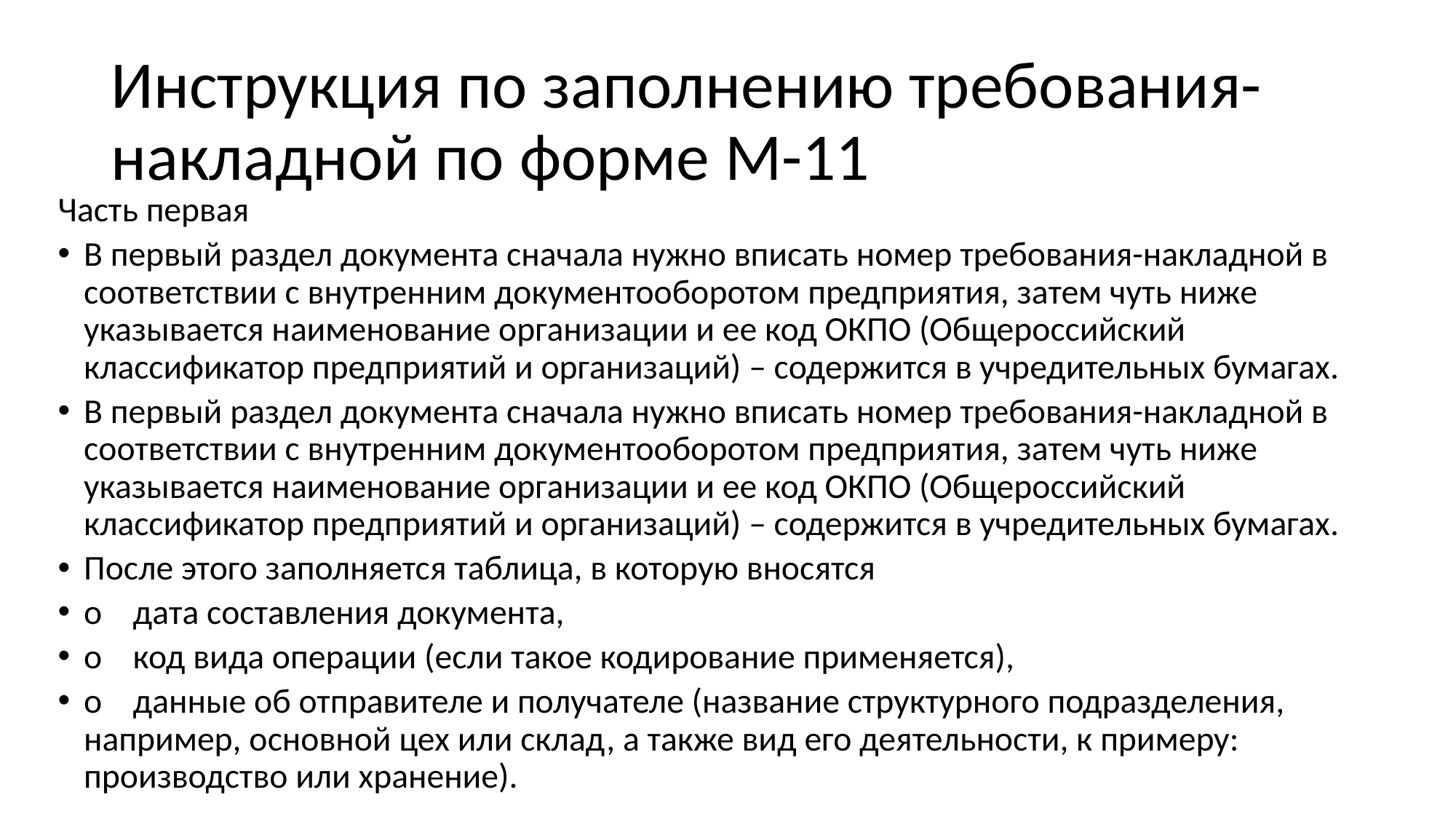

# Инструкция по заполнению требования-накладной по форме М-11
Часть первая
В первый раздел документа сначала нужно вписать номер требования-накладной в соответствии с внутренним документооборотом предприятия, затем чуть ниже указывается наименование организации и ее код ОКПО (Общероссийский классификатор предприятий и организаций) – содержится в учредительных бумагах.
В первый раздел документа сначала нужно вписать номер требования-накладной в соответствии с внутренним документооборотом предприятия, затем чуть ниже указывается наименование организации и ее код ОКПО (Общероссийский классификатор предприятий и организаций) – содержится в учредительных бумагах.
После этого заполняется таблица, в которую вносятся
o	дата составления документа,
o	код вида операции (если такое кодирование применяется),
o	данные об отправителе и получателе (название структурного подразделения, например, основной цех или склад, а также вид его деятельности, к примеру: производство или хранение).